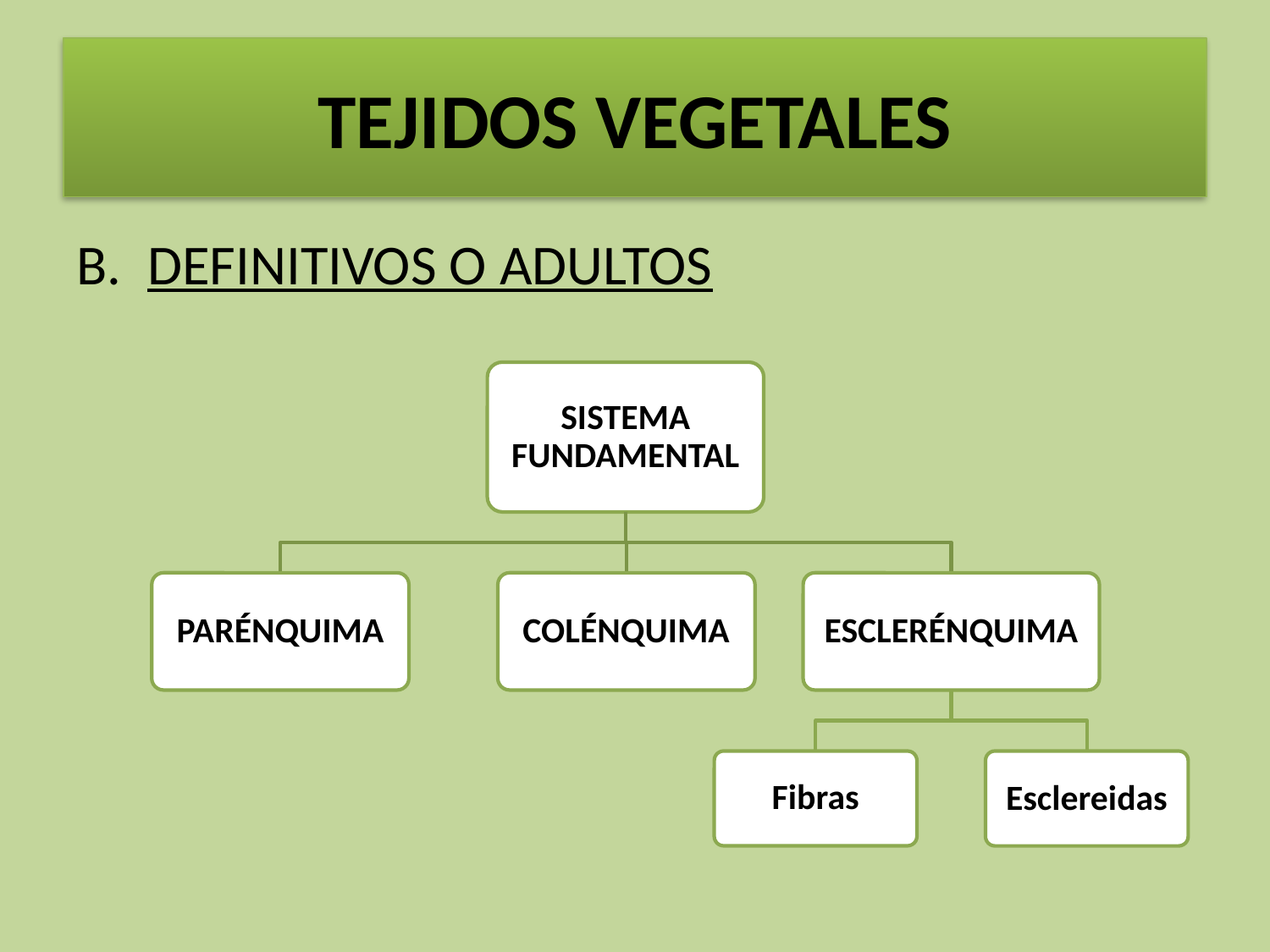

# TEJIDOS VEGETALES
DEFINITIVOS O ADULTOS
SISTEMA FUNDAMENTAL
PARÉNQUIMA
COLÉNQUIMA
ESCLERÉNQUIMA
Fibras
Esclereidas